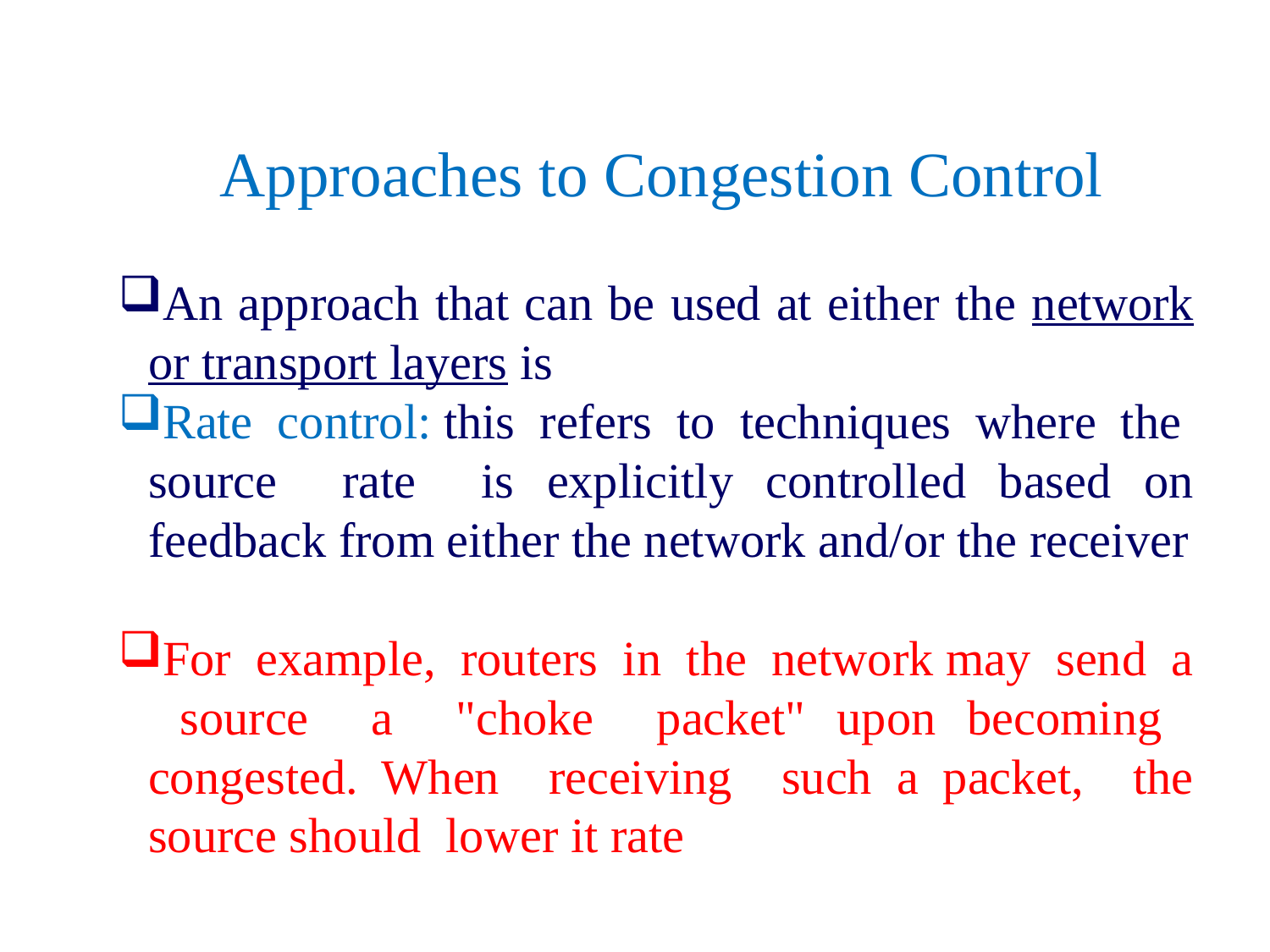

Approaches to Congestion Control
An approach that can be used at either the network or transport layers is
Rate  control: this  refers  to  techniques  where  the  source  rate  is explicitly controlled based on feedback from either the network and/or the receiver

For  example,  routers  in  the  network may  send  a  source  a  "choke  packet" upon becoming  congested. When  receiving  such a packet,  the source should  lower it rate